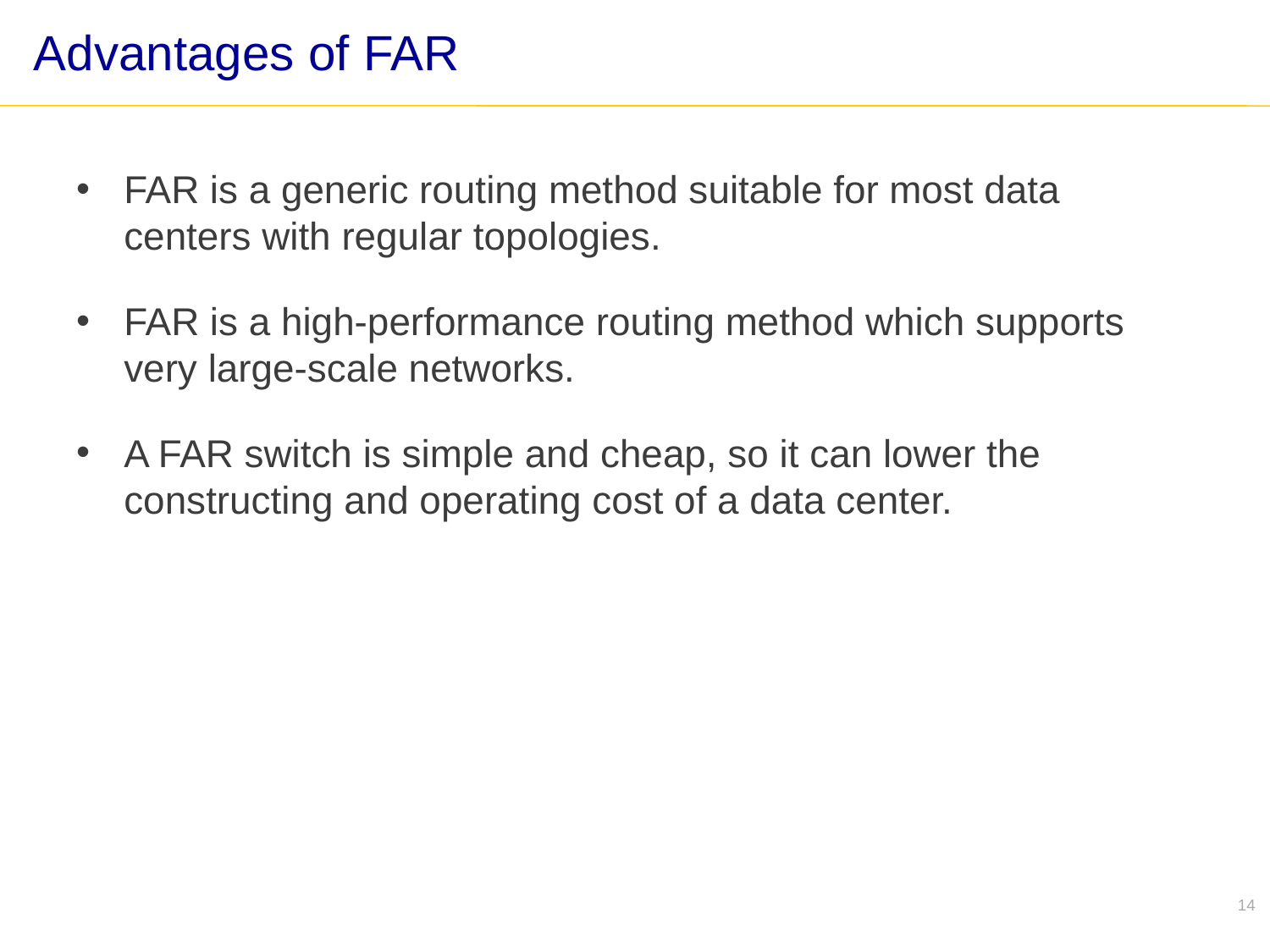

# Advantages of FAR
FAR is a generic routing method suitable for most data centers with regular topologies.
FAR is a high-performance routing method which supports very large-scale networks.
A FAR switch is simple and cheap, so it can lower the constructing and operating cost of a data center.

14